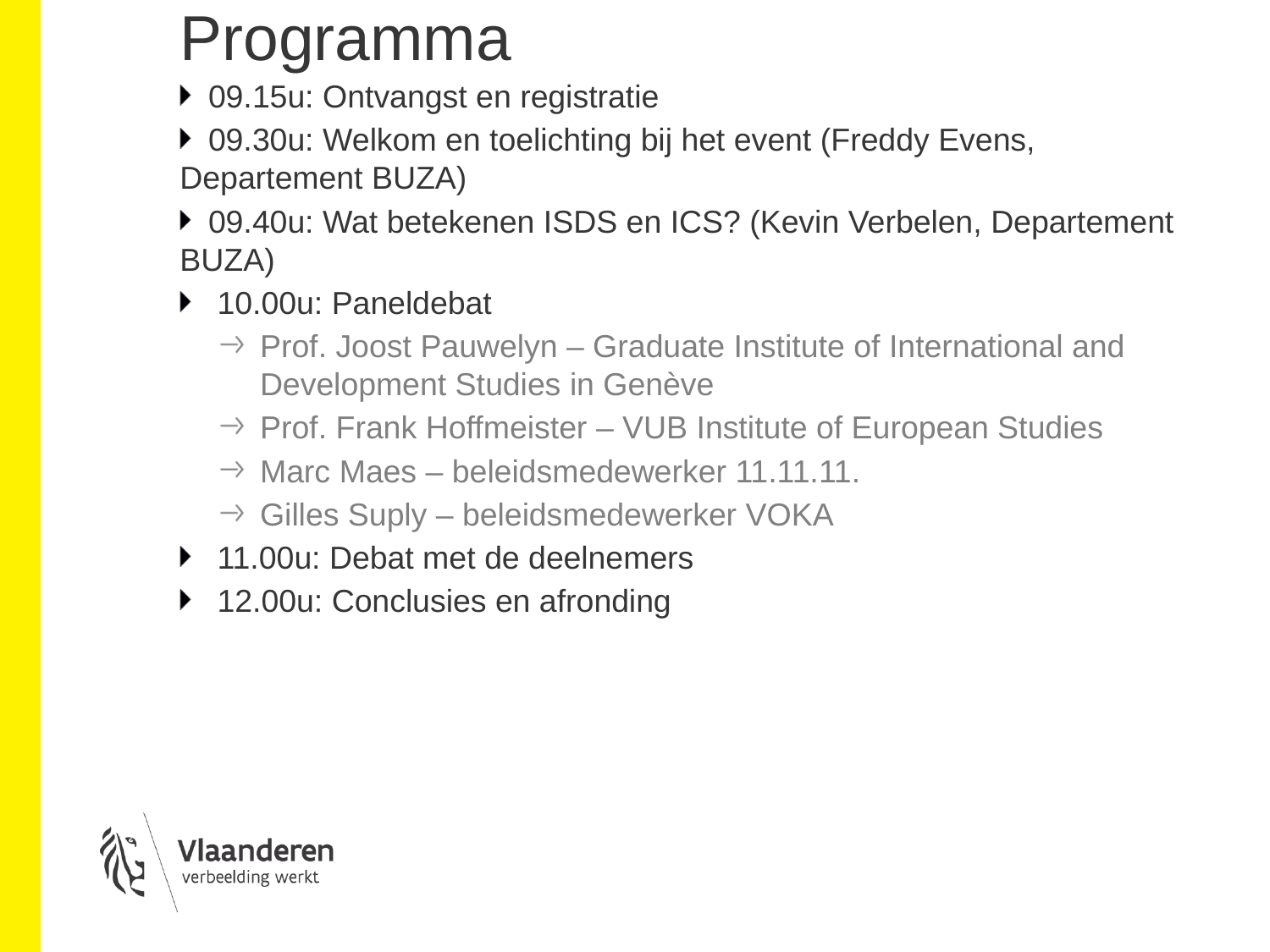

# Programma
09.15u: Ontvangst en registratie
09.30u: Welkom en toelichting bij het event (Freddy Evens, Departement BUZA)
09.40u: Wat betekenen ISDS en ICS? (Kevin Verbelen, Departement BUZA)
 10.00u: Paneldebat
Prof. Joost Pauwelyn – Graduate Institute of International and Development Studies in Genève
Prof. Frank Hoffmeister – VUB Institute of European Studies
Marc Maes – beleidsmedewerker 11.11.11.
Gilles Suply – beleidsmedewerker VOKA
 11.00u: Debat met de deelnemers
 12.00u: Conclusies en afronding